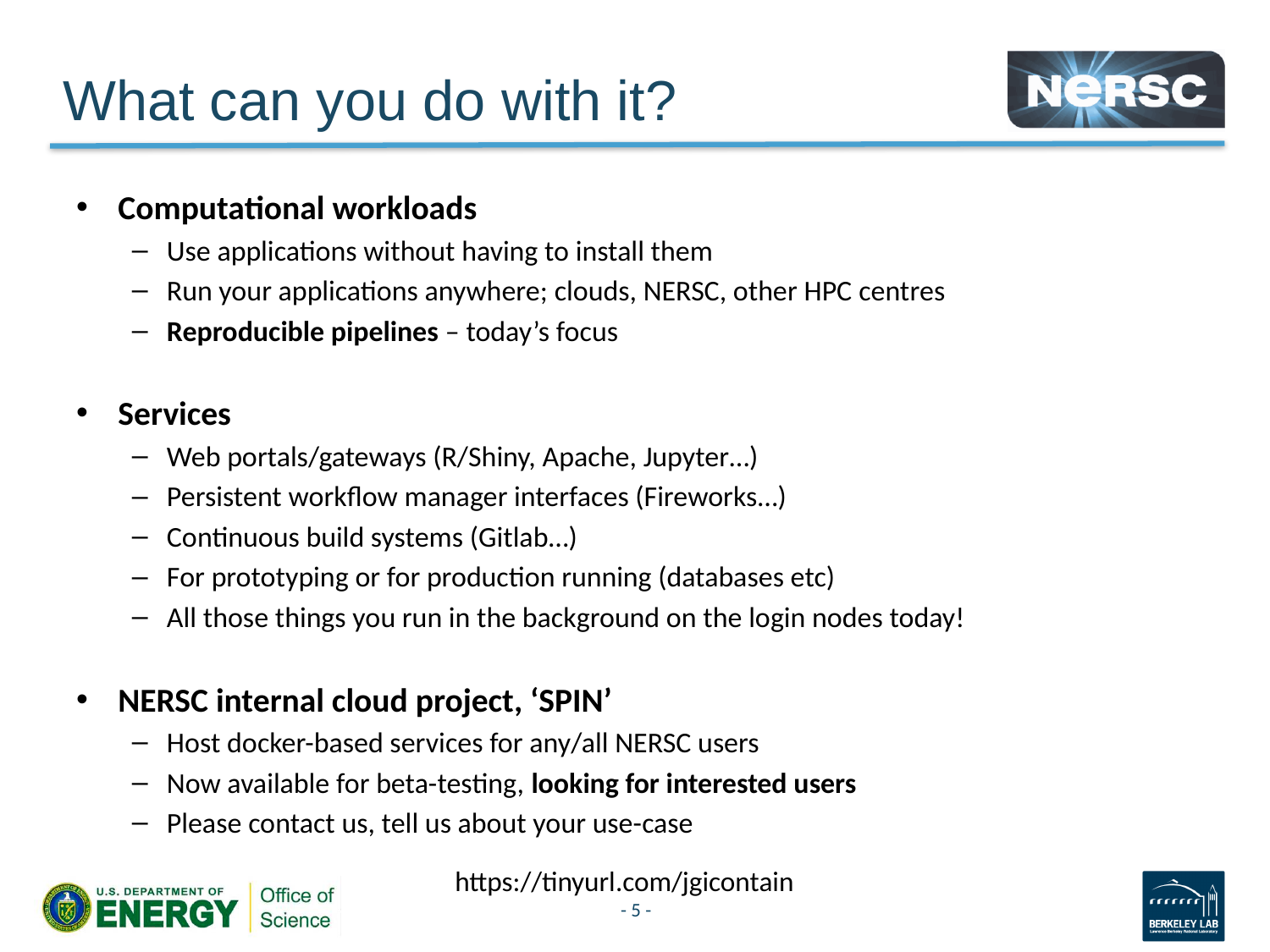

# What can you do with it?
Computational workloads
Use applications without having to install them
Run your applications anywhere; clouds, NERSC, other HPC centres
Reproducible pipelines – today’s focus

Services
Web portals/gateways (R/Shiny, Apache, Jupyter…)
Persistent workflow manager interfaces (Fireworks…)
Continuous build systems (Gitlab…)
For prototyping or for production running (databases etc)
All those things you run in the background on the login nodes today!

NERSC internal cloud project, ‘SPIN’
Host docker-based services for any/all NERSC users
Now available for beta-testing, looking for interested users
Please contact us, tell us about your use-case
https://tinyurl.com/jgicontain
- 5 -